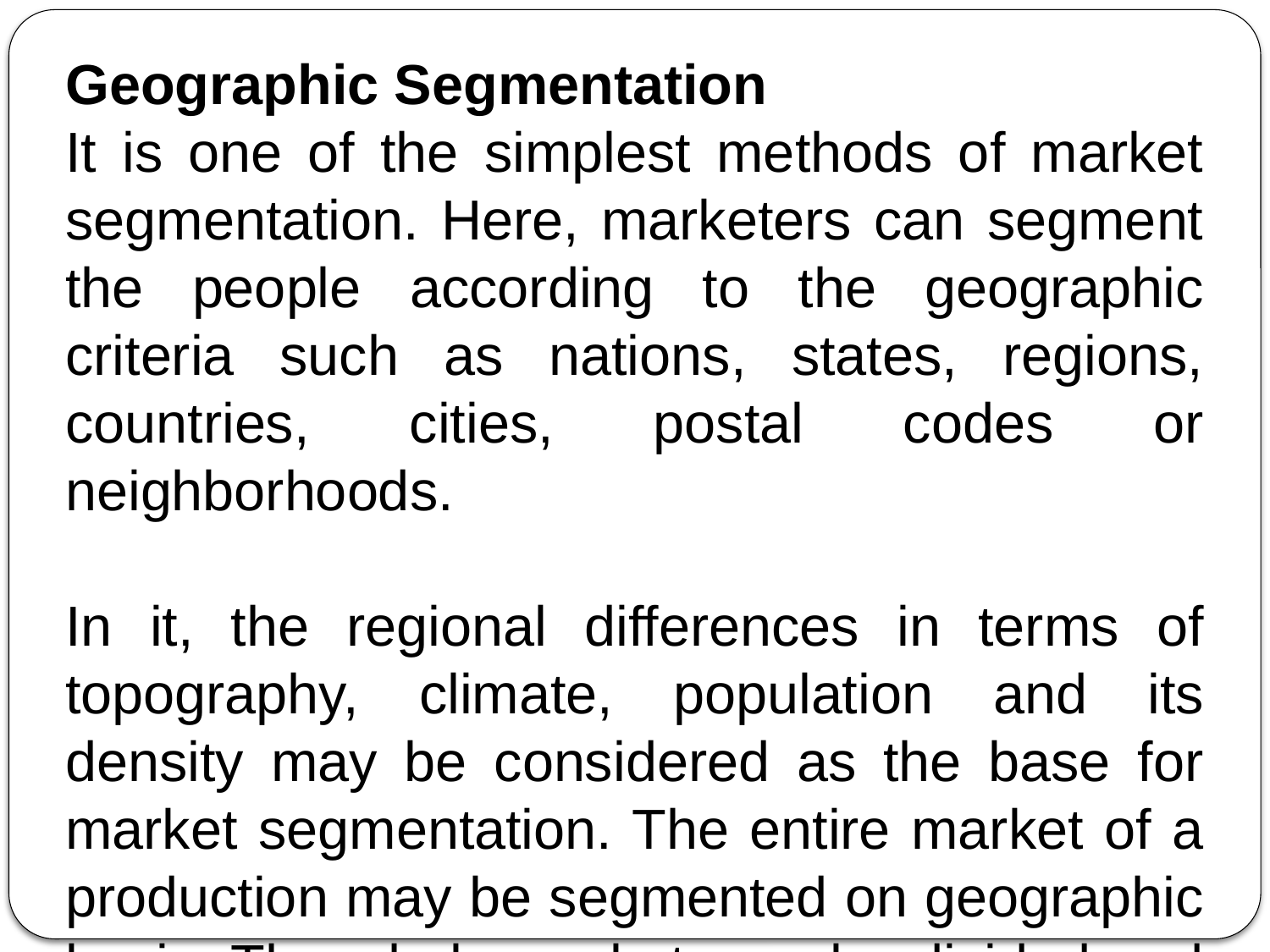

Geographic Segmentation
It is one of the simplest methods of market segmentation. Here, marketers can segment the people according to the geographic criteria such as nations, states, regions, countries, cities, postal codes or neighborhoods.

In it, the regional differences in terms of topography, climate, population and its density may be considered as the base for market segmentation. The entire market of a production may be segmented on geographic basis. The whole market may be divided and sub-divided on area basis and geographic basis.